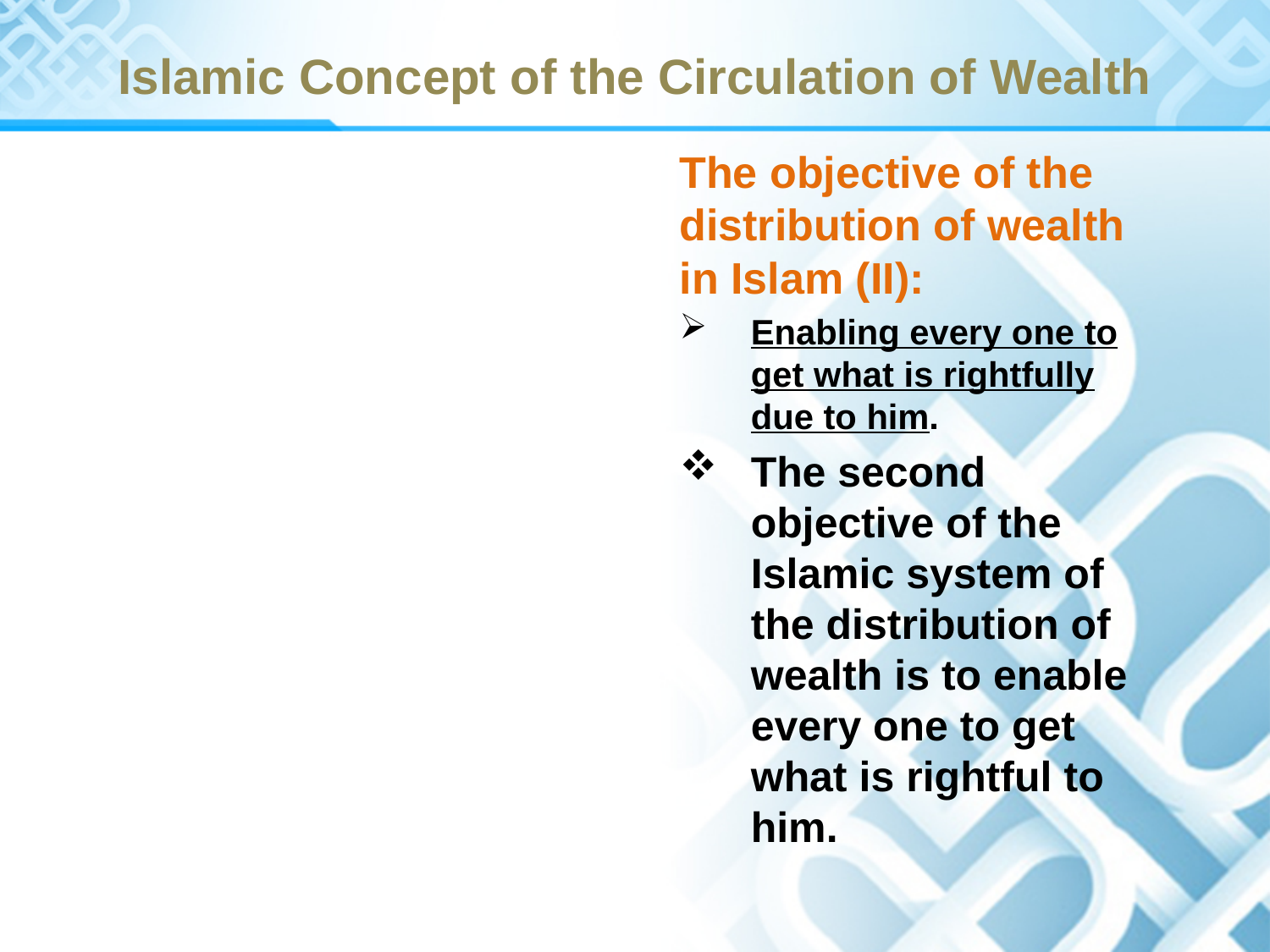

# Islamic Concept of the Circulation of Wealth
The objective of the distribution of wealth in Islam (II):
Enabling every one to get what is rightfully due to him.
The second objective of the Islamic system of the distribution of wealth is to enable every one to get what is rightful to him.